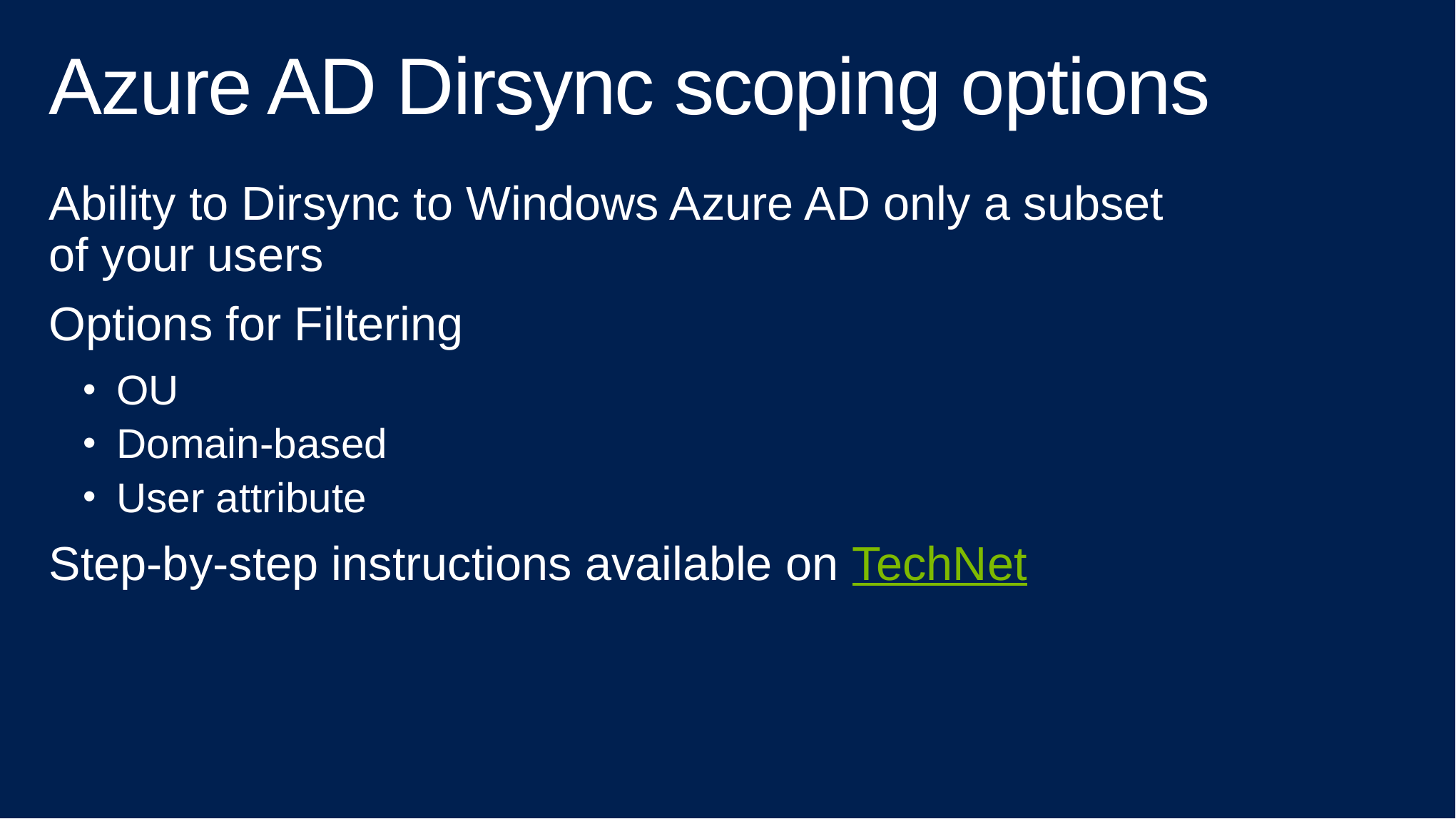

# Azure AD Dirsync scoping options
Ability to Dirsync to Windows Azure AD only a subset
of your users
Options for Filtering
OU
Domain-based
User attribute
Step-by-step instructions available on TechNet